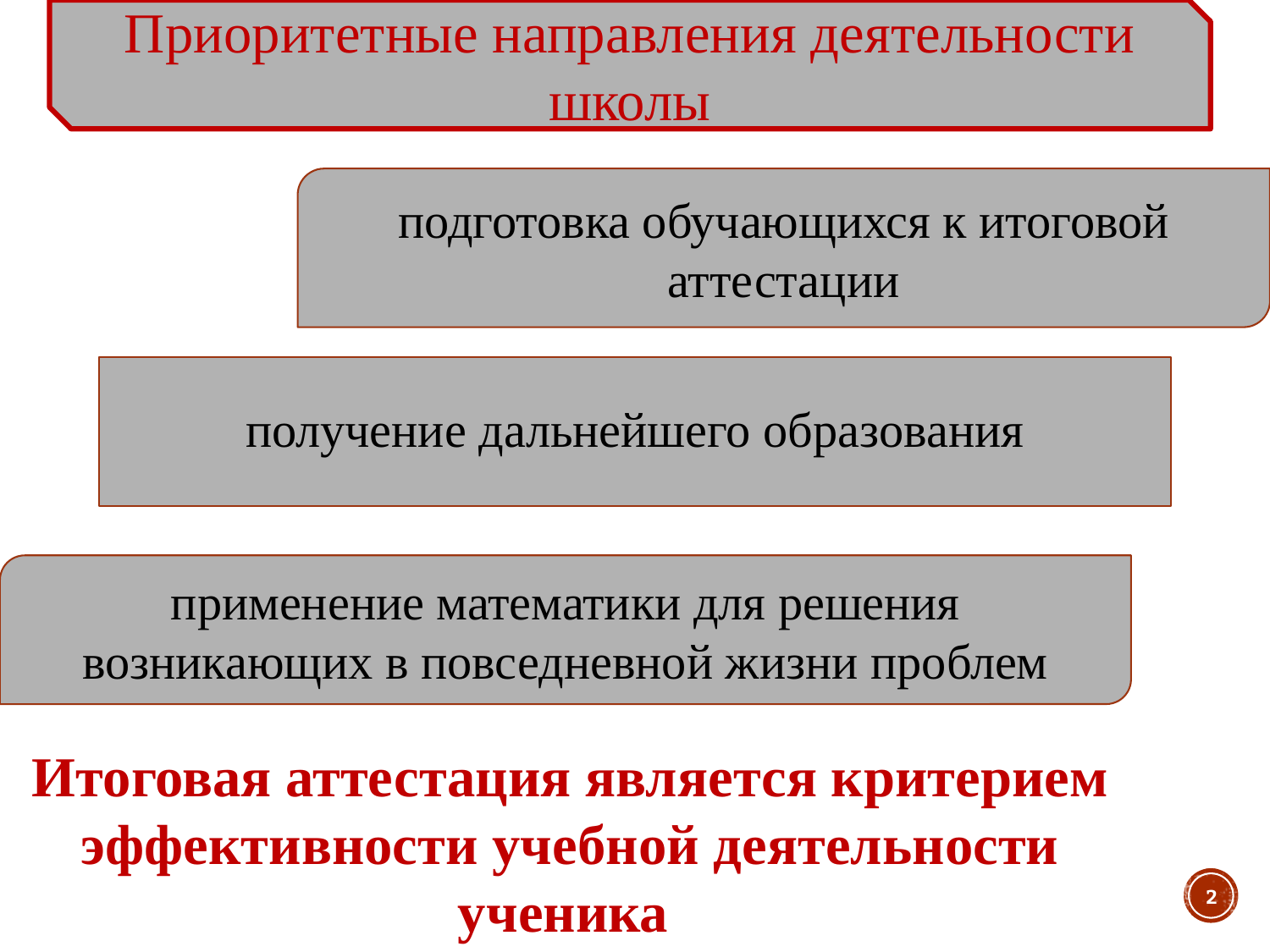

Приоритетные направления деятельности школы
подготовка обучающихся к итоговой аттестации
получение дальнейшего образования
применение математики для решения возникающих в повседневной жизни проблем
Итоговая аттестация является критерием эффективности учебной деятельности ученика
2